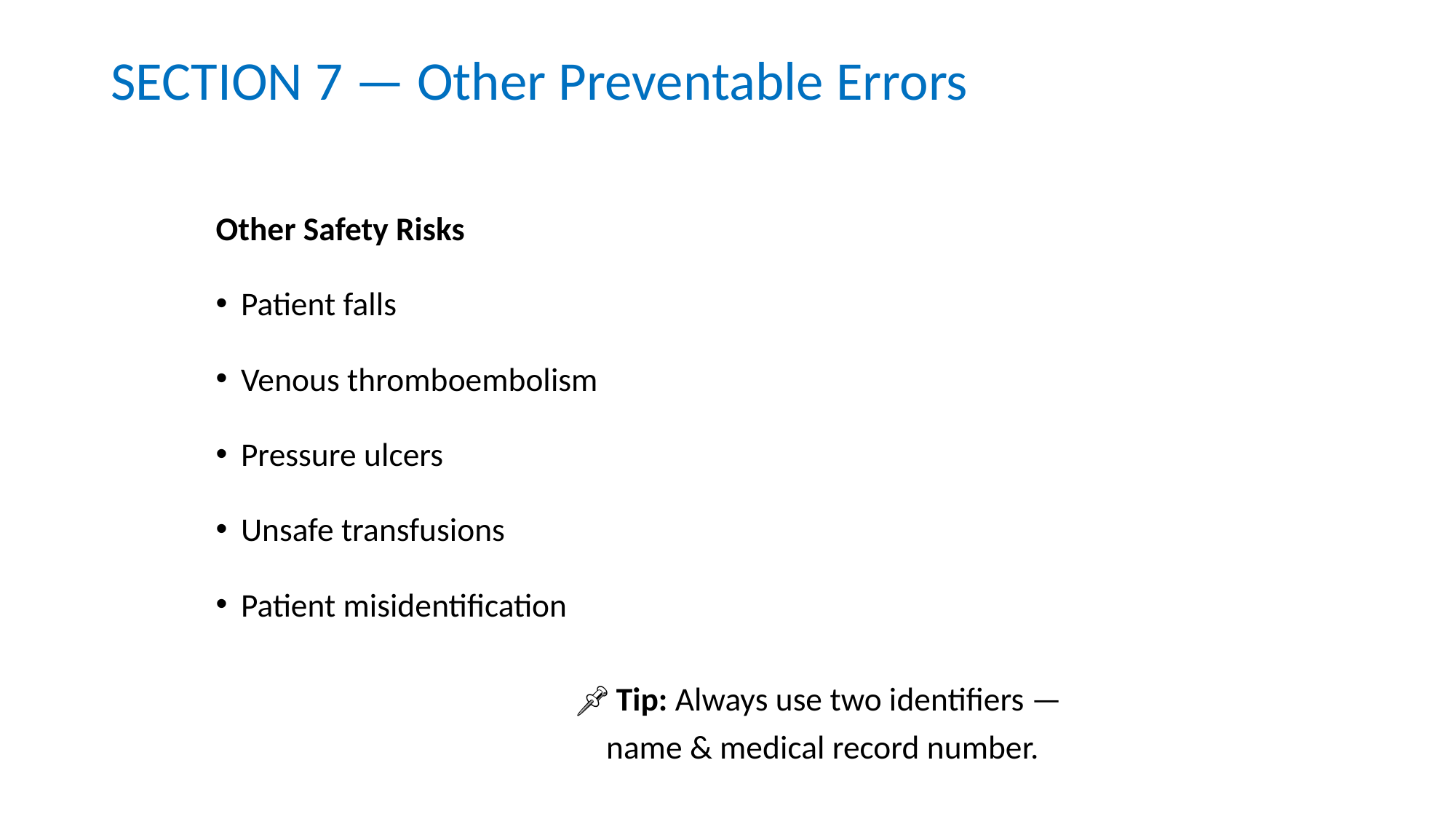

# SECTION 7 — Other Preventable Errors
Other Safety Risks
Patient falls
Venous thromboembolism
Pressure ulcers
Unsafe transfusions
Patient misidentification

	📌 Tip: Always use two identifiers —
		name & medical record number.